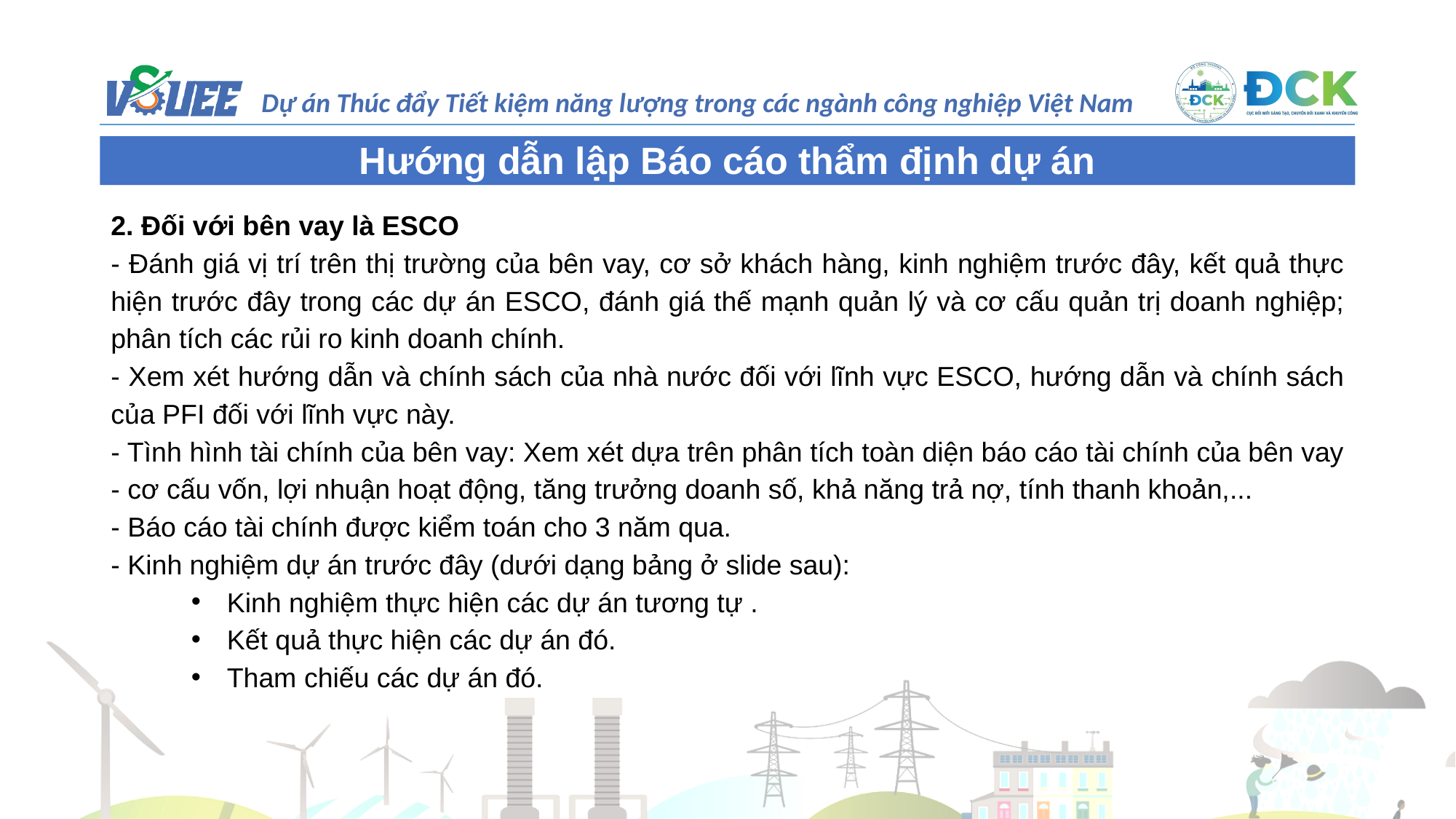

Hướng dẫn lập Báo cáo thẩm định dự án
2. Đối với bên vay là ESCO
- Đánh giá vị trí trên thị trường của bên vay, cơ sở khách hàng, kinh nghiệm trước đây, kết quả thực hiện trước đây trong các dự án ESCO, đánh giá thế mạnh quản lý và cơ cấu quản trị doanh nghiệp; phân tích các rủi ro kinh doanh chính.
- Xem xét hướng dẫn và chính sách của nhà nước đối với lĩnh vực ESCO, hướng dẫn và chính sách của PFI đối với lĩnh vực này.
- Tình hình tài chính của bên vay: Xem xét dựa trên phân tích toàn diện báo cáo tài chính của bên vay - cơ cấu vốn, lợi nhuận hoạt động, tăng trưởng doanh số, khả năng trả nợ, tính thanh khoản,...
- Báo cáo tài chính được kiểm toán cho 3 năm qua.
- Kinh nghiệm dự án trước đây (dưới dạng bảng ở slide sau):
Kinh nghiệm thực hiện các dự án tương tự .
Kết quả thực hiện các dự án đó.
Tham chiếu các dự án đó.